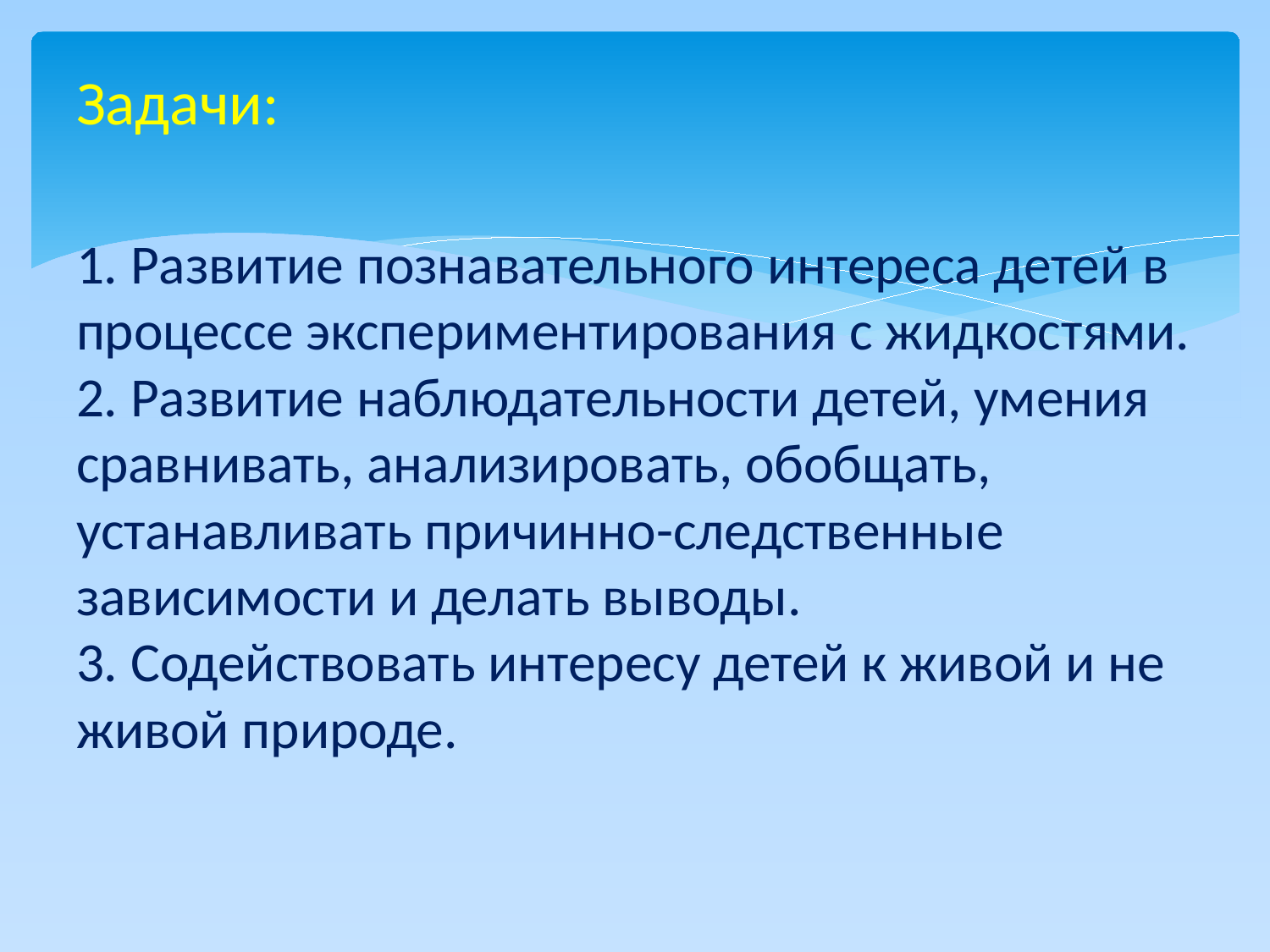

# Задачи: 1. Развитие познавательного интереса детей в процессе экспериментирования с жидкостями. 2. Развитие наблюдательности детей, умения сравнивать, анализировать, обобщать, устанавливать причинно-следственные зависимости и делать выводы. 3. Содействовать интересу детей к живой и не живой природе.